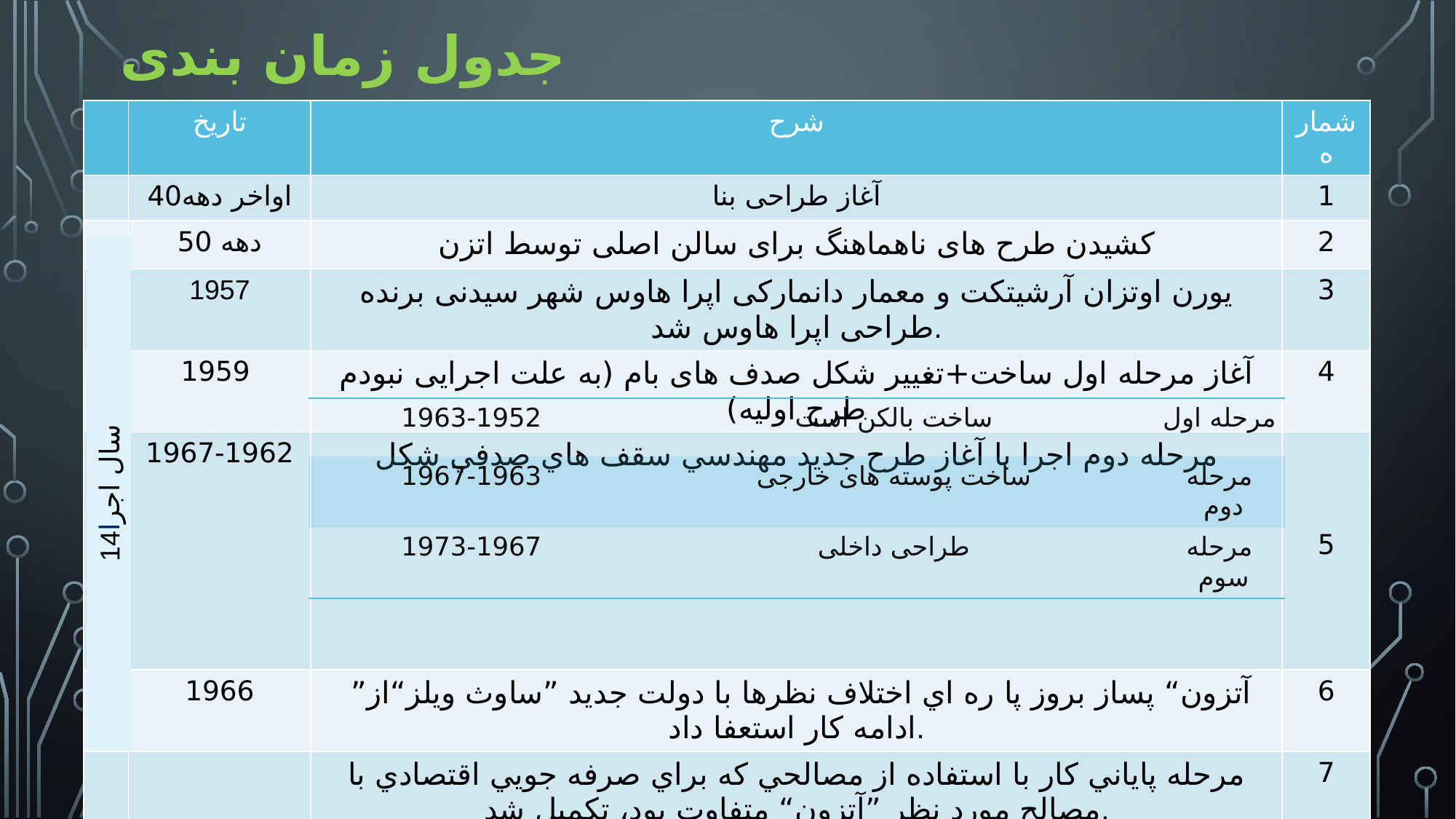

# جدول زمان بندی
|  | تاریخ | شرح | شماره |
| --- | --- | --- | --- |
|  | اواخر دهه40 | آغاز طراحی بنا | 1 |
|  | دهه 50 | کشیدن طرح های ناهماهنگ برای سالن اصلی توسط اتزن | 2 |
|  | 1957 | یورن اوتزان آرشیتکت و معمار دانمارکی اپرا هاوس شهر سیدنی برنده طراحی اپرا هاوس شد. | 3 |
|  | 1959 | آغاز مرحله اول ساخت+تغییر شکل صدف های بام (به علت اجرایی نبودم طرح اولیه) | 4 |
|  | 1967-1962 | مرحله دوم اجرا با آغاز طرح جديد مهندسي سقف هاي صدفي شكل | 5 |
|  | 1966 | ”آتزون“ پساز بروز پا ره اي اختلاف نظرها با دولت جديد ”ساوث ويلز“از ادامه كار استعفا داد. | 6 |
|  |  | مرحله پاياني كار با استفاده از مصالحي كه براي صرفه جويي اقتصادي با مصالح مورد نظر ”آتزون“ متفاوت بود، تكميل شد. | 7 |
|  | 1973 | گشایش توسط ملکه الیزابت دوم | 8 |
|  | 1999 | جشن 25امین سالروز اپرا+افتتاح پنجمين سالن براي اجراي موسيقي، نمايش هاي كوچك و رقص | 9 |
| 1963-1952 | ساخت بالکن است | مرحله اول |
| --- | --- | --- |
| 1967-1963 | ساخت پوسته های خارجی | مرحله دوم |
| 1973-1967 | طراحی داخلی | مرحله سوم |
14سال اجرا